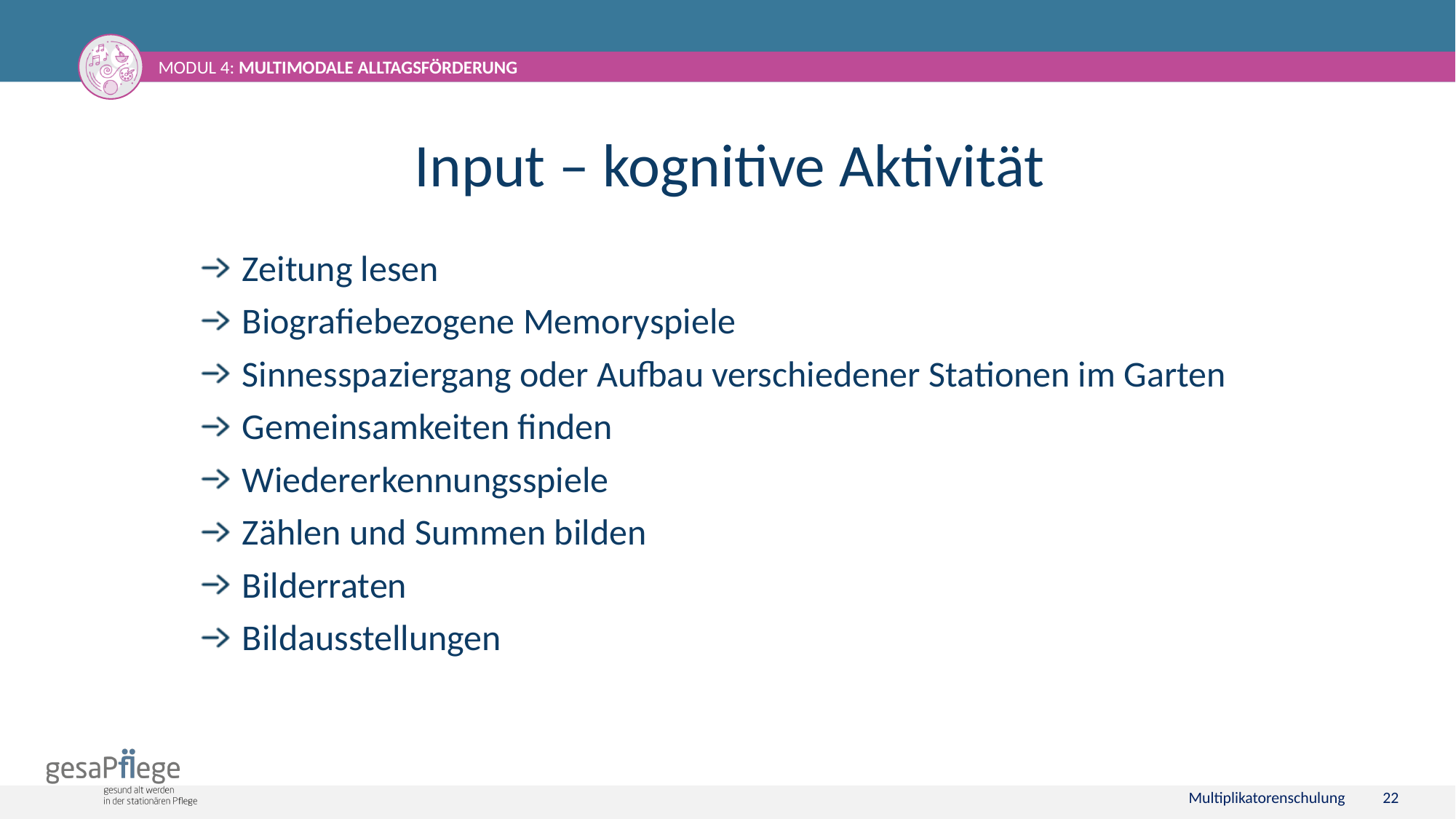

# Input – kognitive Aktivität
Zeitung lesen
Biografiebezogene Memoryspiele
Sinnesspaziergang oder Aufbau verschiedener Stationen im Garten
Gemeinsamkeiten finden
Wiedererkennungsspiele
Zählen und Summen bilden
Bilderraten
Bildausstellungen
Multiplikatorenschulung
22